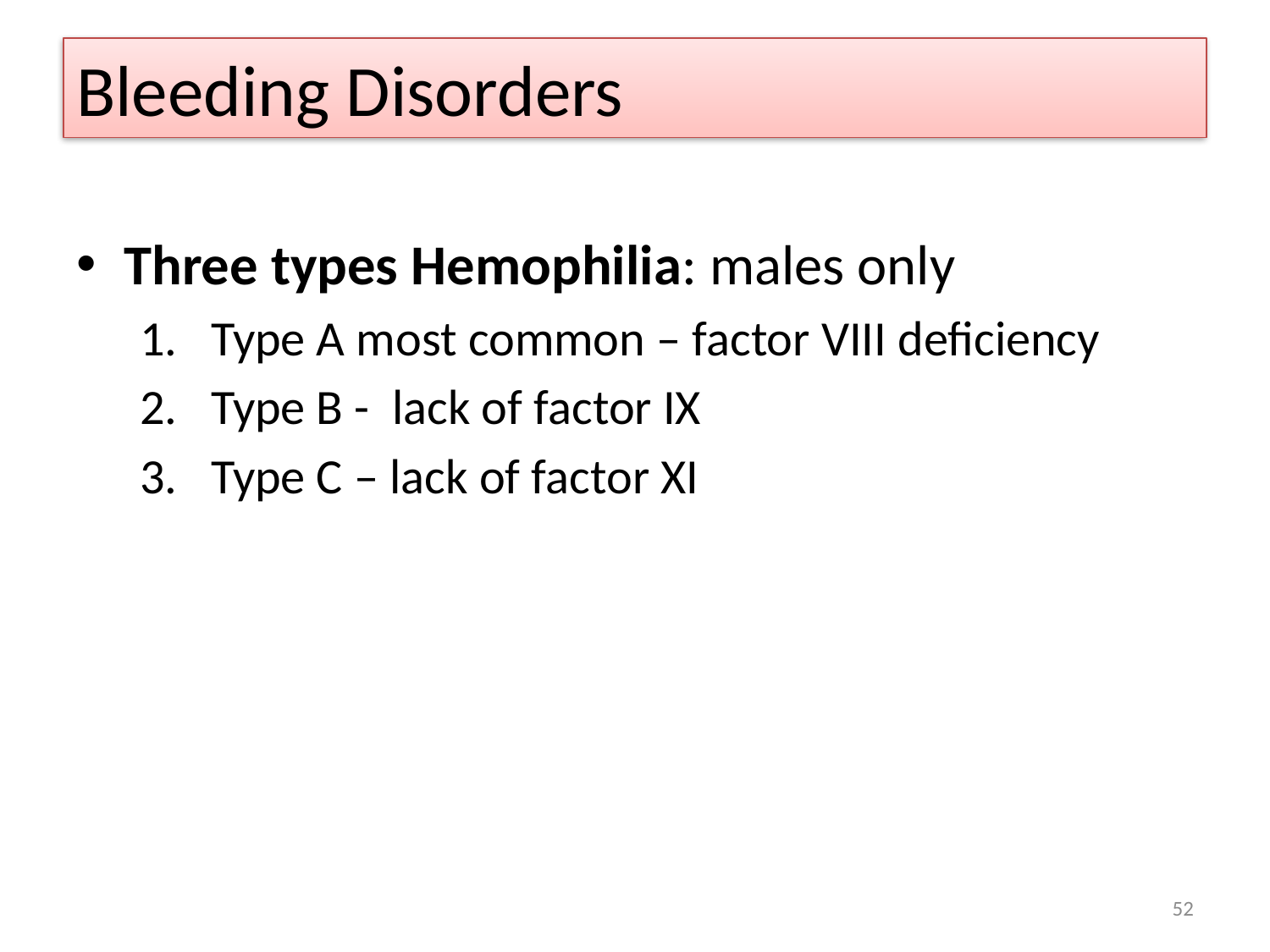

# Bleeding Disorders
Three types Hemophilia: males only
Type A most common – factor VIII deficiency
Type B -  lack of factor IX
Type C – lack of factor XI

52